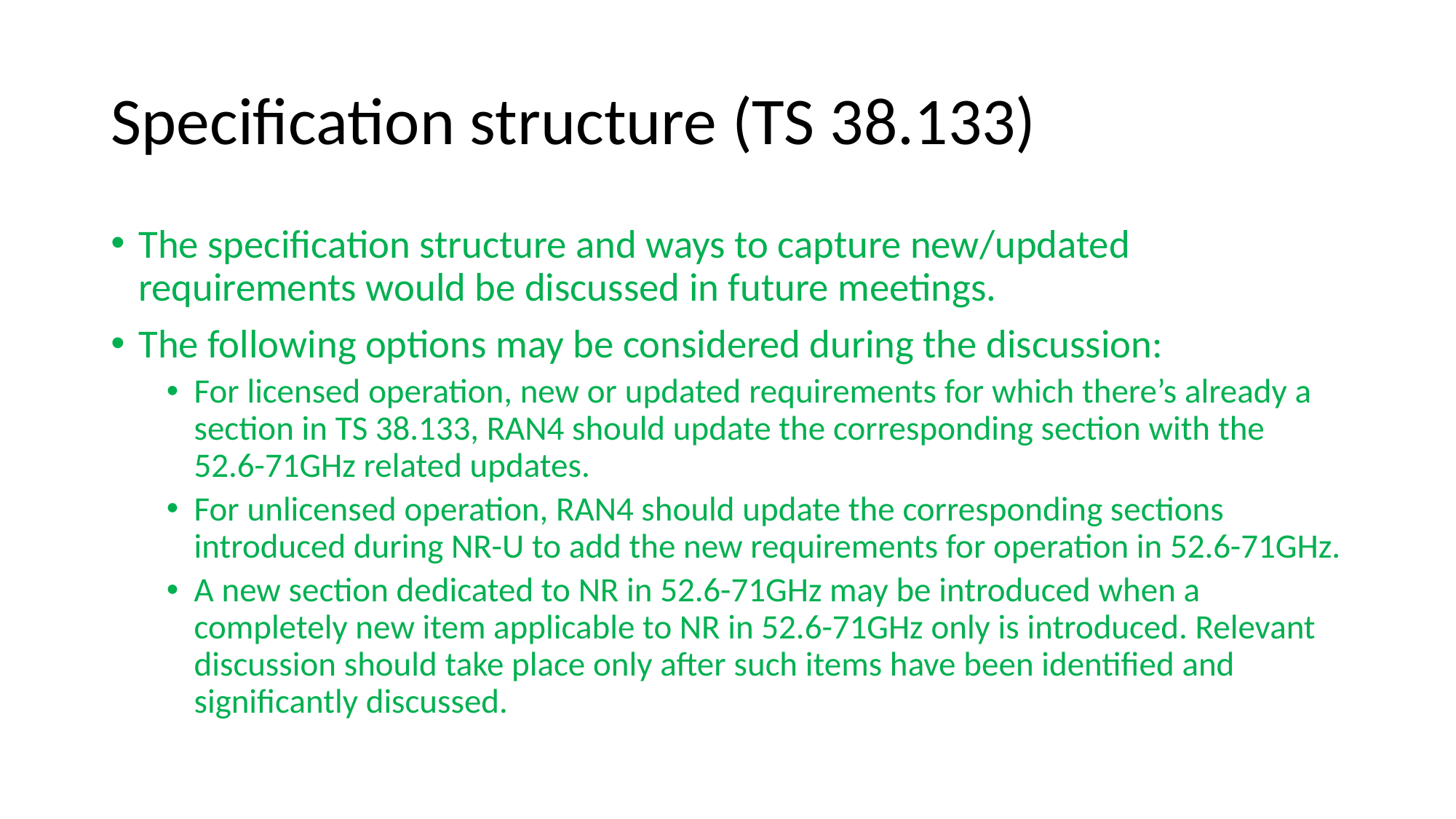

# Specification structure (TS 38.133)
The specification structure and ways to capture new/updated requirements would be discussed in future meetings.
The following options may be considered during the discussion:
For licensed operation, new or updated requirements for which there’s already a section in TS 38.133, RAN4 should update the corresponding section with the 52.6-71GHz related updates.
For unlicensed operation, RAN4 should update the corresponding sections introduced during NR-U to add the new requirements for operation in 52.6-71GHz.
A new section dedicated to NR in 52.6-71GHz may be introduced when a completely new item applicable to NR in 52.6-71GHz only is introduced. Relevant discussion should take place only after such items have been identified and significantly discussed.